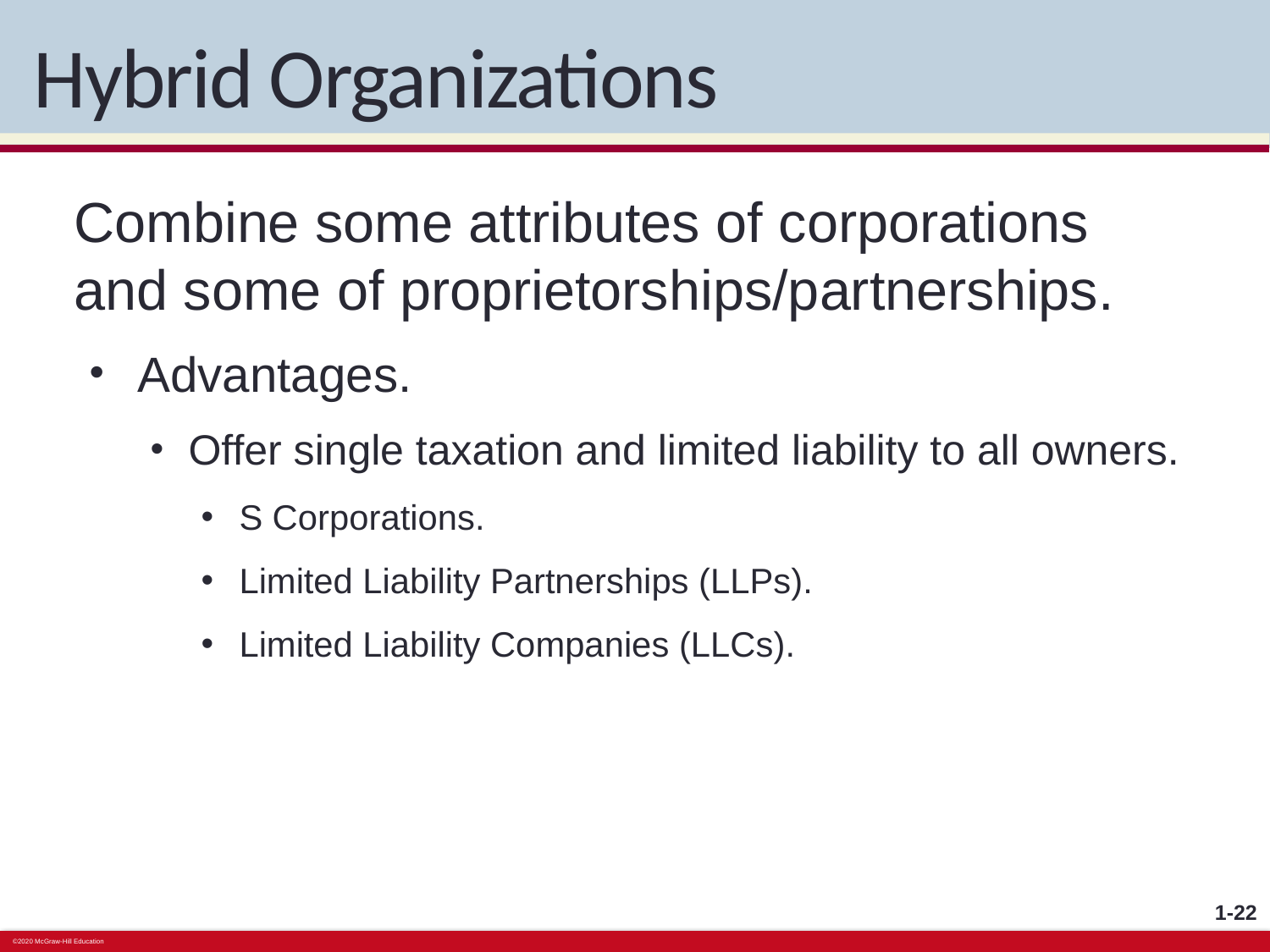

# Hybrid Organizations
Combine some attributes of corporations and some of proprietorships/partnerships.
Advantages.
Offer single taxation and limited liability to all owners.
S Corporations.
Limited Liability Partnerships (LLPs).
Limited Liability Companies (LLCs).